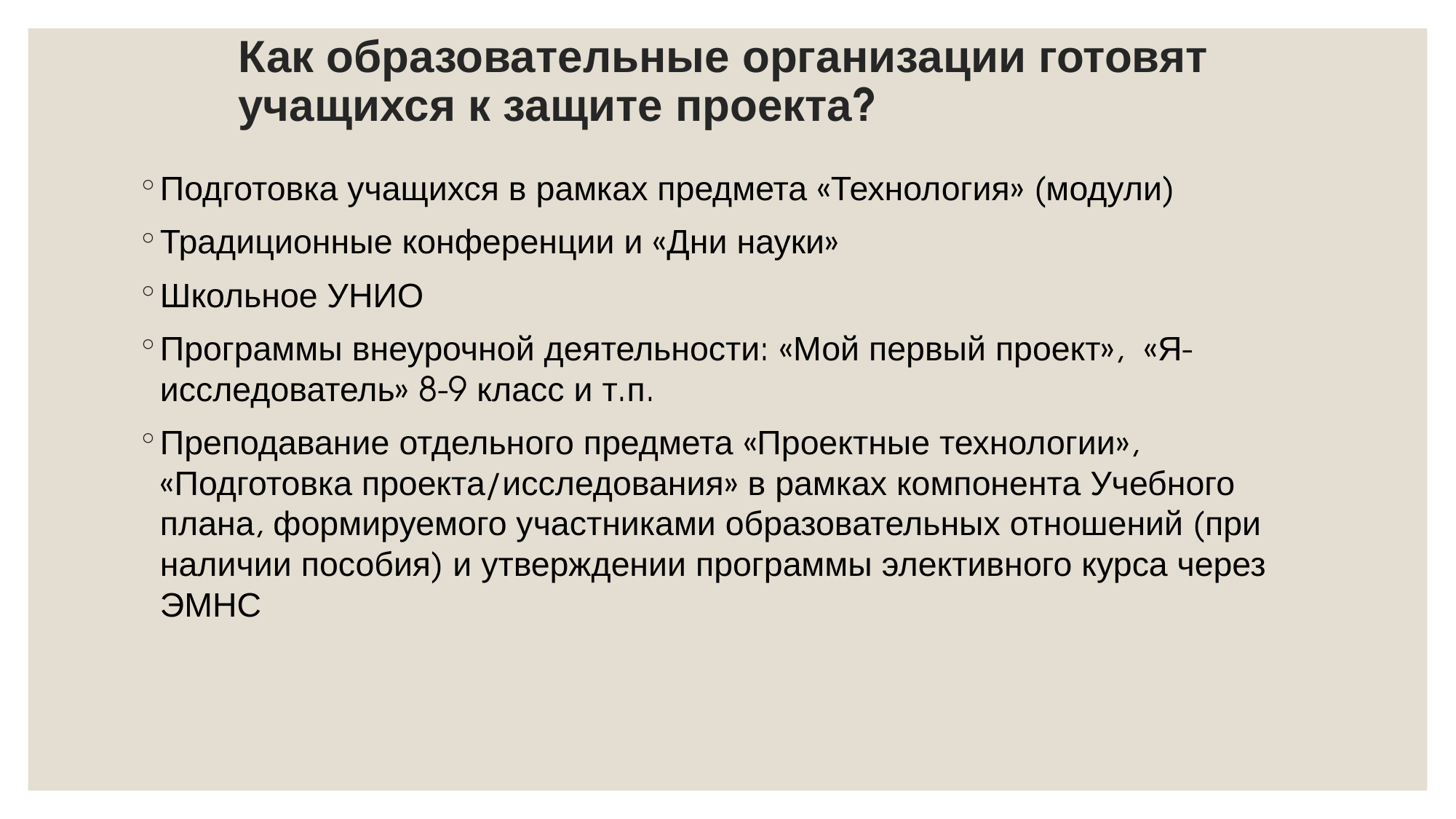

# Как образовательные организации готовят учащихся к защите проекта?
Подготовка учащихся в рамках предмета «Технология» (модули)
Традиционные конференции и «Дни науки»
Школьное УНИО
Программы внеурочной деятельности: «Мой первый проект»,  «Я- исследователь» 8-9 класс и т.п.
Преподавание отдельного предмета «Проектные технологии», «Подготовка проекта/исследования» в рамках компонента Учебного плана, формируемого участниками образовательных отношений (при наличии пособия) и утверждении программы элективного курса через ЭМНС